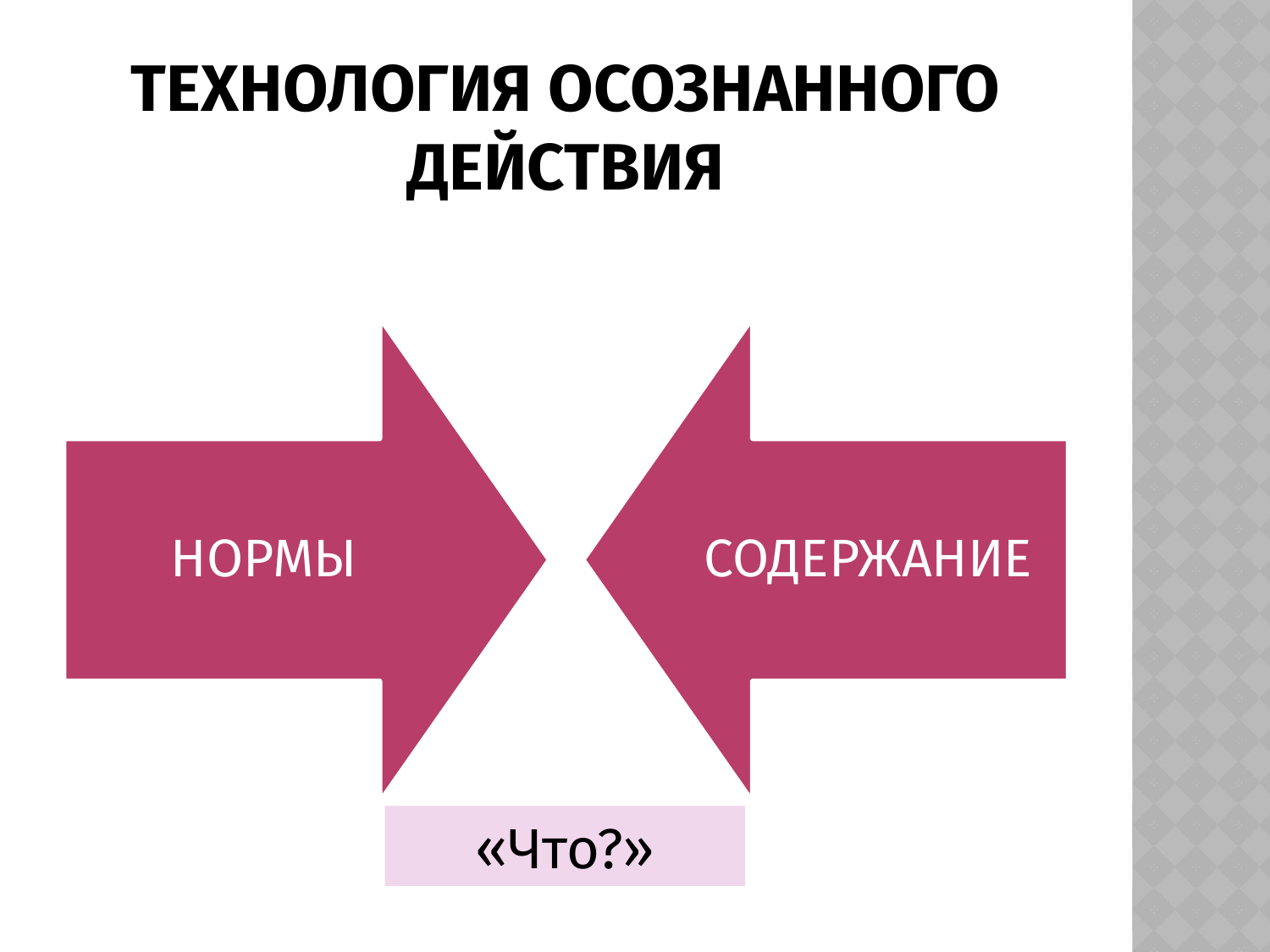

# Технология осознанного действия
НОРМЫ
СОДЕРЖАНИЕ
«Что?»